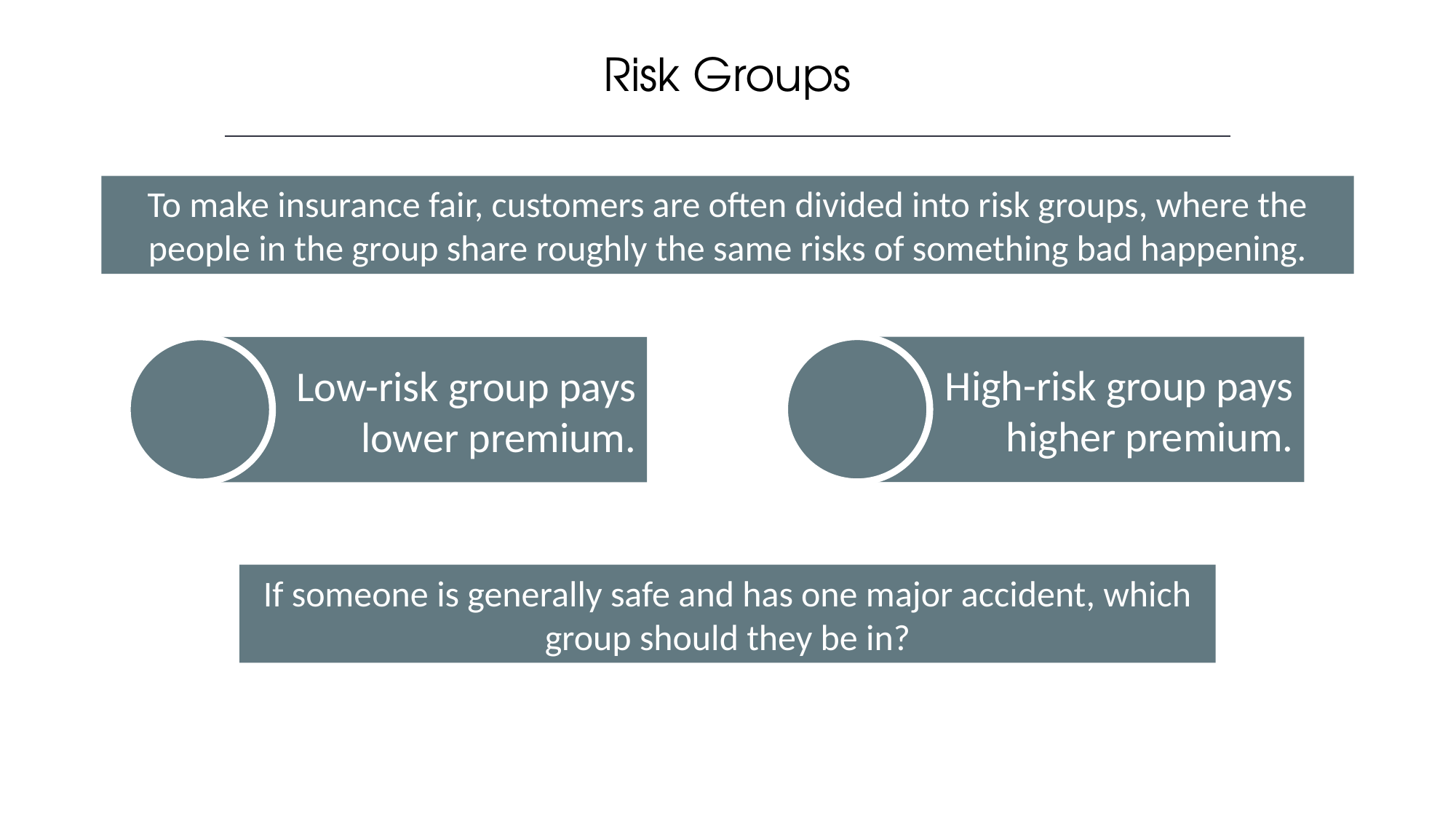

Risk Groups
To make insurance fair, customers are often divided into risk groups, where the people in the group share roughly the same risks of something bad happening.

High-risk group pays higher premium.

Low-risk group pays lower premium.
If someone is generally safe and has one major accident, which group should they be in?